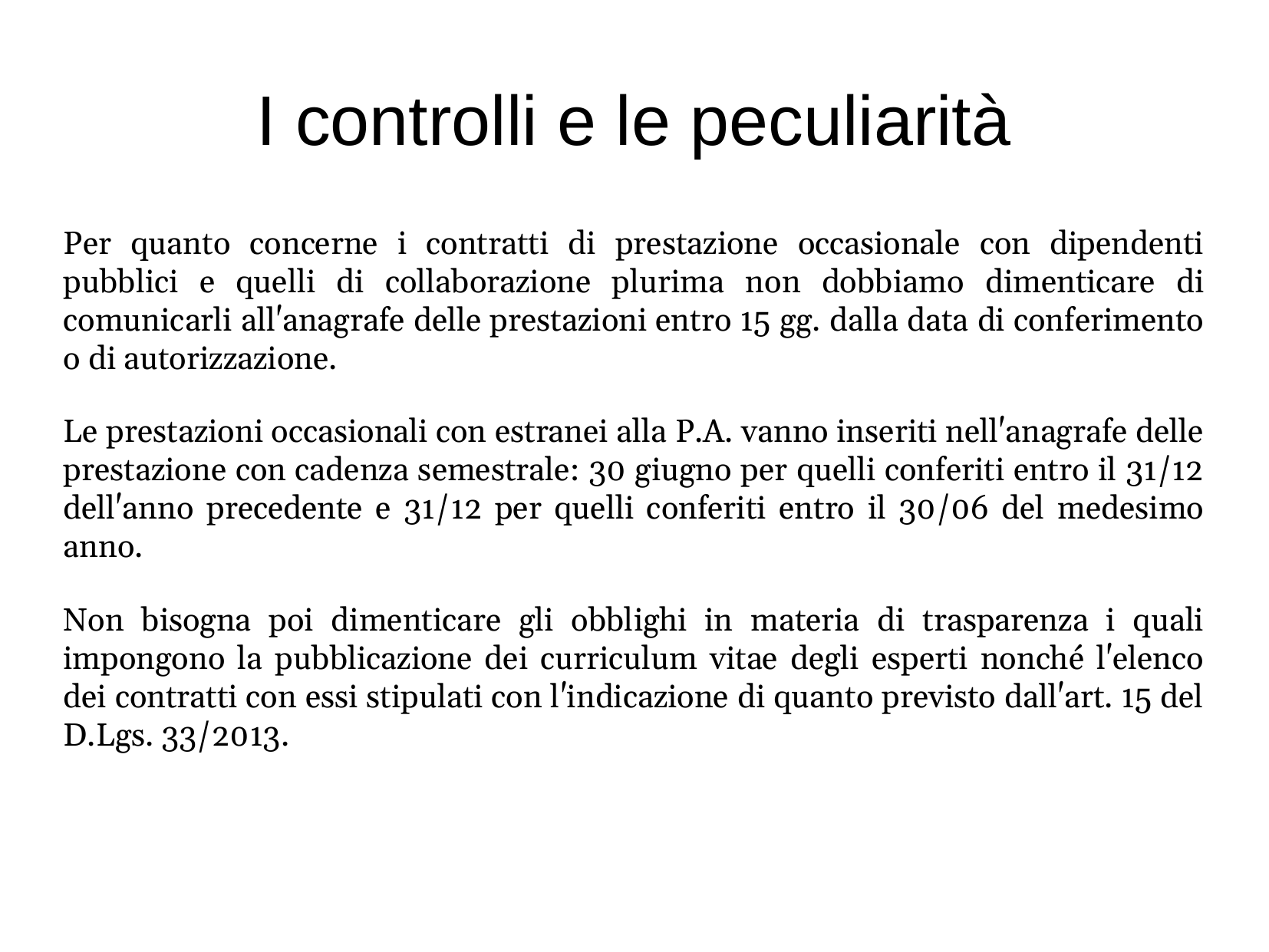

I controlli e le peculiarità
Per quanto concerne i contratti di prestazione occasionale con dipendenti pubblici e quelli di collaborazione plurima non dobbiamo dimenticare di comunicarli all'anagrafe delle prestazioni entro 15 gg. dalla data di conferimento o di autorizzazione.

Le prestazioni occasionali con estranei alla P.A. vanno inseriti nell'anagrafe delle prestazione con cadenza semestrale: 30 giugno per quelli conferiti entro il 31/12 dell'anno precedente e 31/12 per quelli conferiti entro il 30/06 del medesimo anno.

Non bisogna poi dimenticare gli obblighi in materia di trasparenza i quali impongono la pubblicazione dei curriculum vitae degli esperti nonché l'elenco dei contratti con essi stipulati con l'indicazione di quanto previsto dall'art. 15 del D.Lgs. 33/2013.